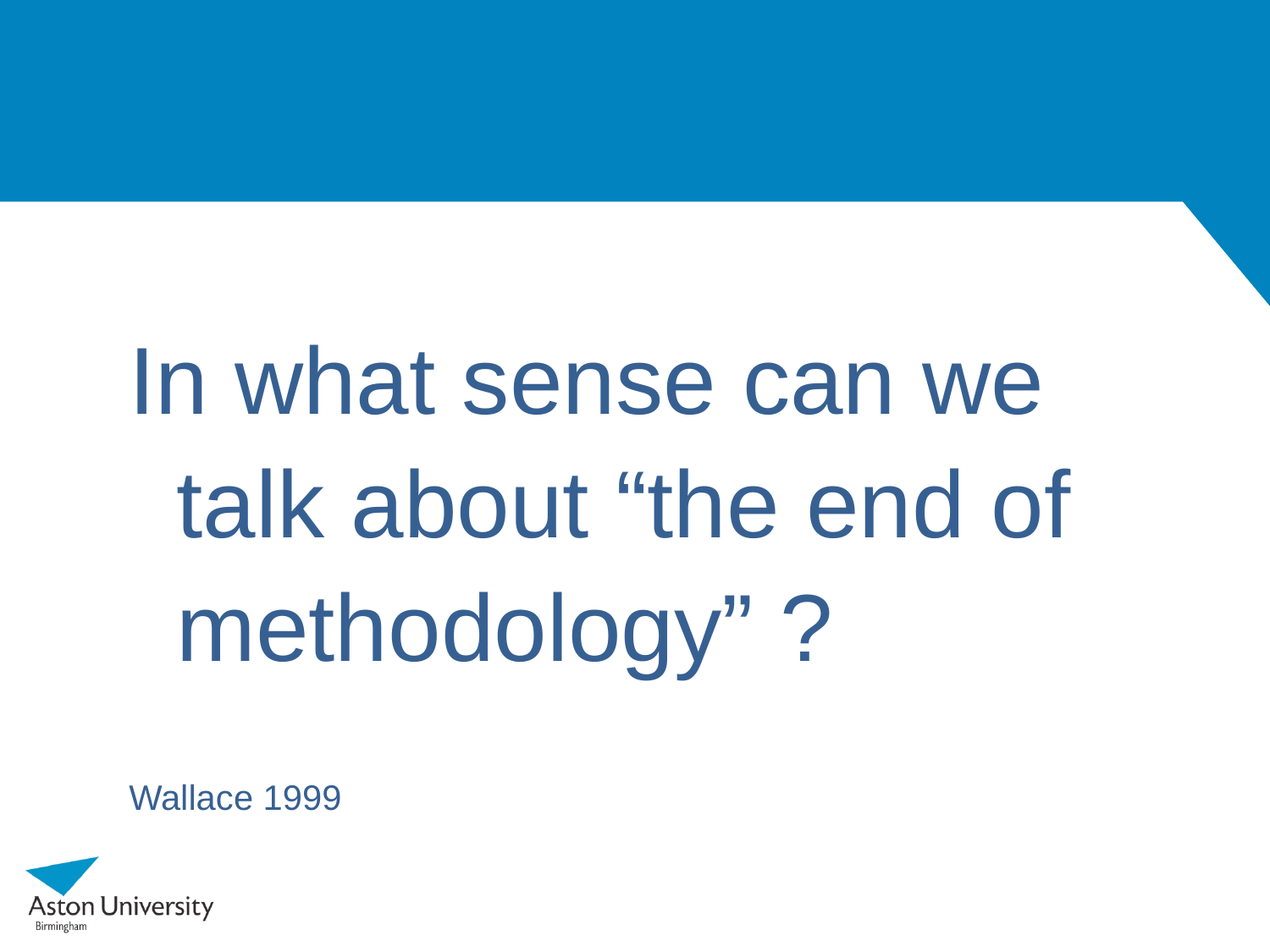

#

In what sense can we talk about “the end of methodology” ?

Wallace 1999